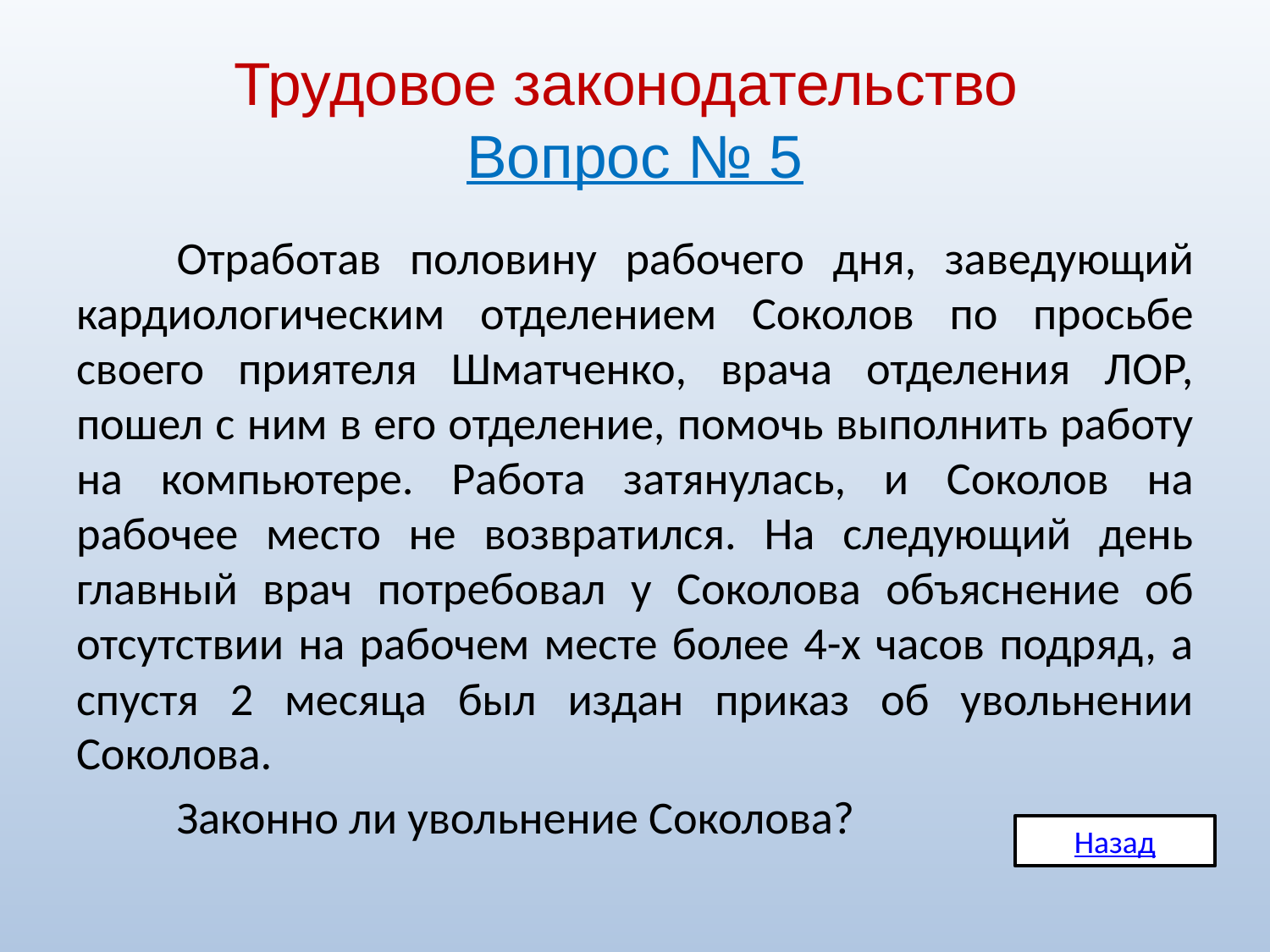

# Трудовое законодательство Вопрос № 5
	Отработав половину рабочего дня, заведующий кардиологическим отделением Соколов по просьбе своего приятеля Шматченко, врача отделения ЛОР, пошел с ним в его отделение, помочь выполнить работу на компьютере. Работа затянулась, и Соколов на рабочее место не возвратился. На следующий день главный врач потребовал у Соколова объяснение об отсутствии на рабочем месте более 4-х часов подряд, а спустя 2 месяца был издан приказ об увольнении Соколова.
	Законно ли увольнение Соколова?

Назад